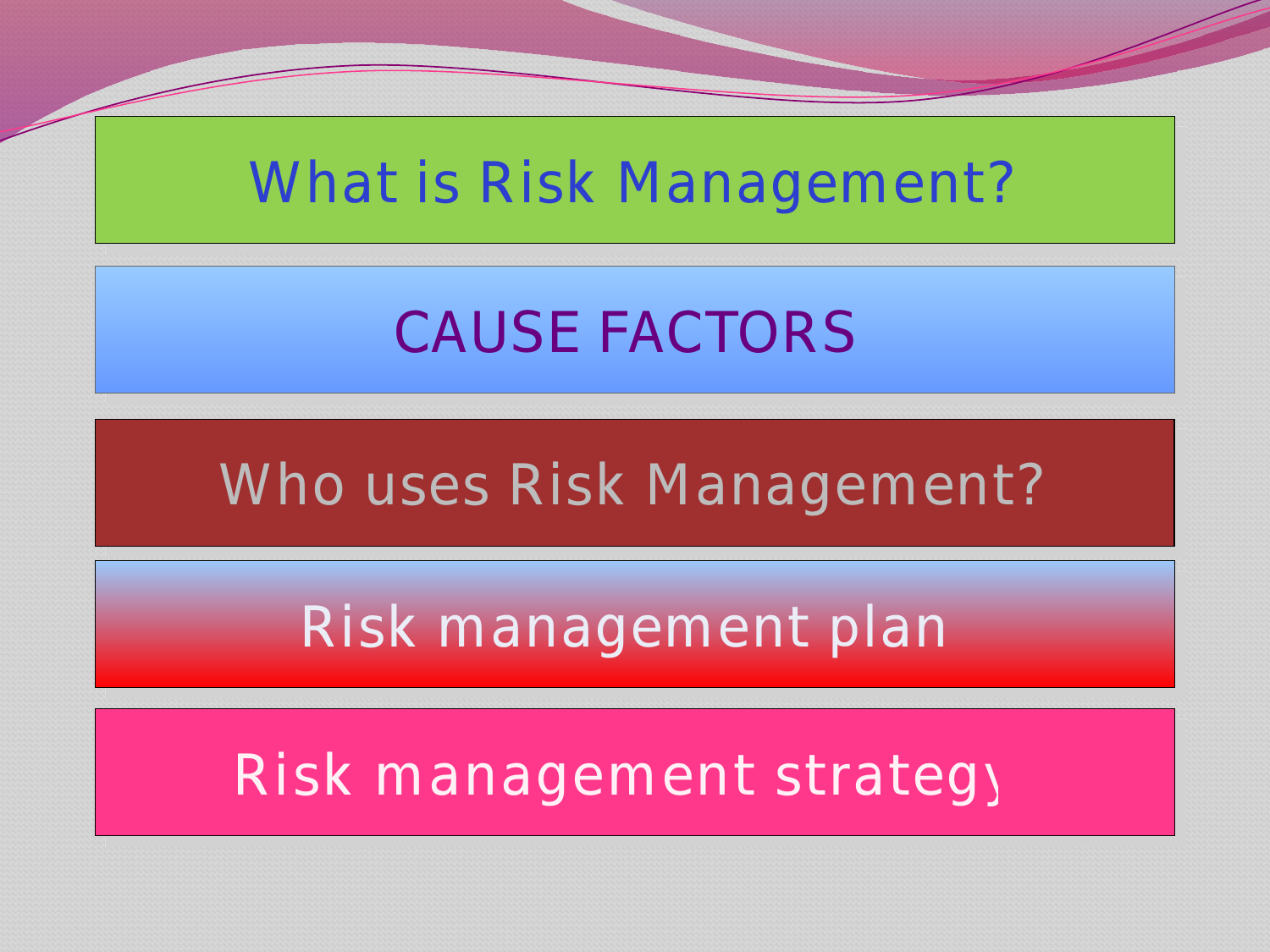

What is Risk Management?
Cause factors
Who uses Risk Management?
Risk management plan
Risk management strategy